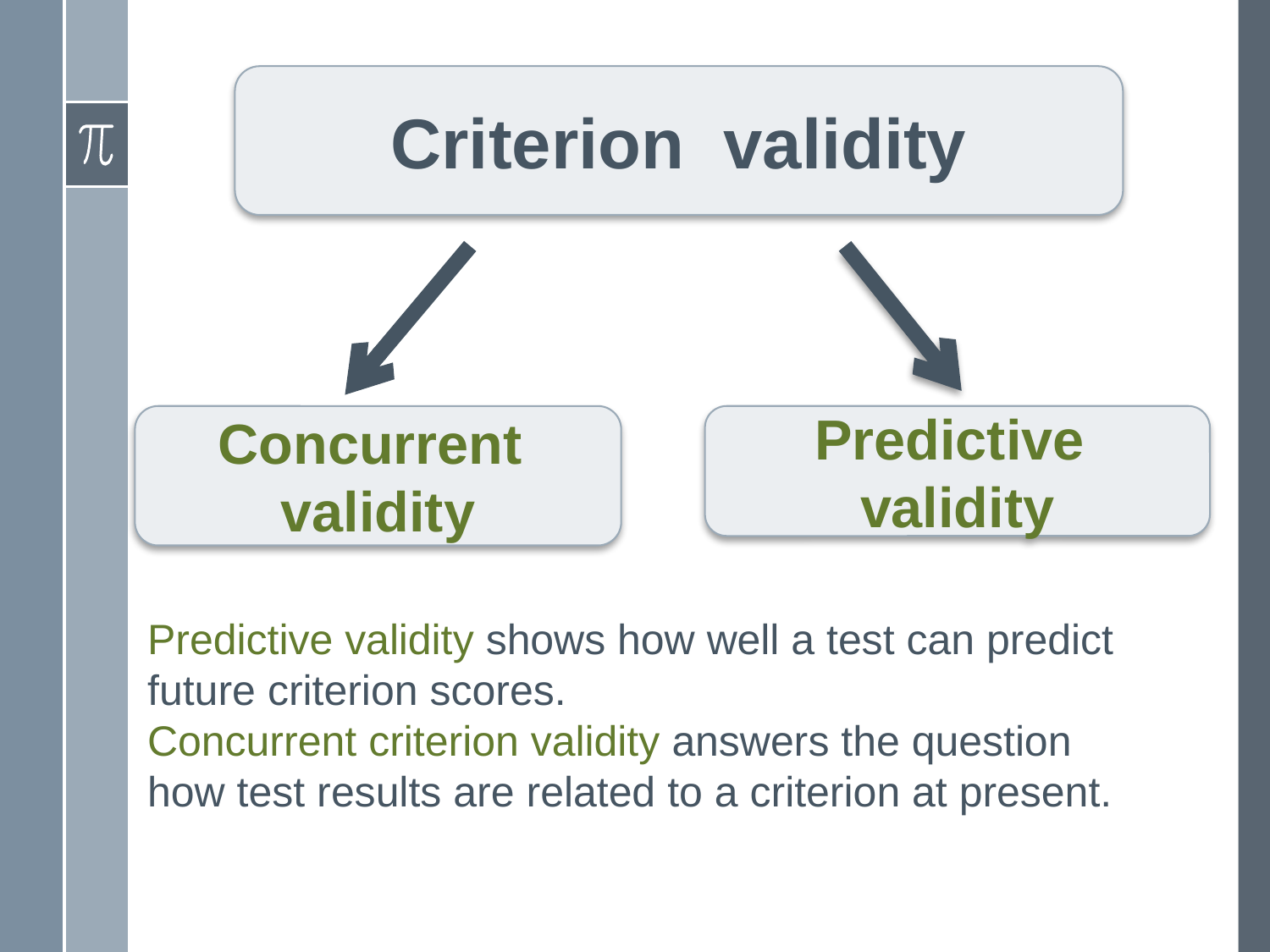

Criterion  validity
Concurrent  validity
Predictive
validity
Predictive validity shows how well a test can predict future criterion scores.
Concurrent criterion validity answers the question how test results are related to a criterion at present.